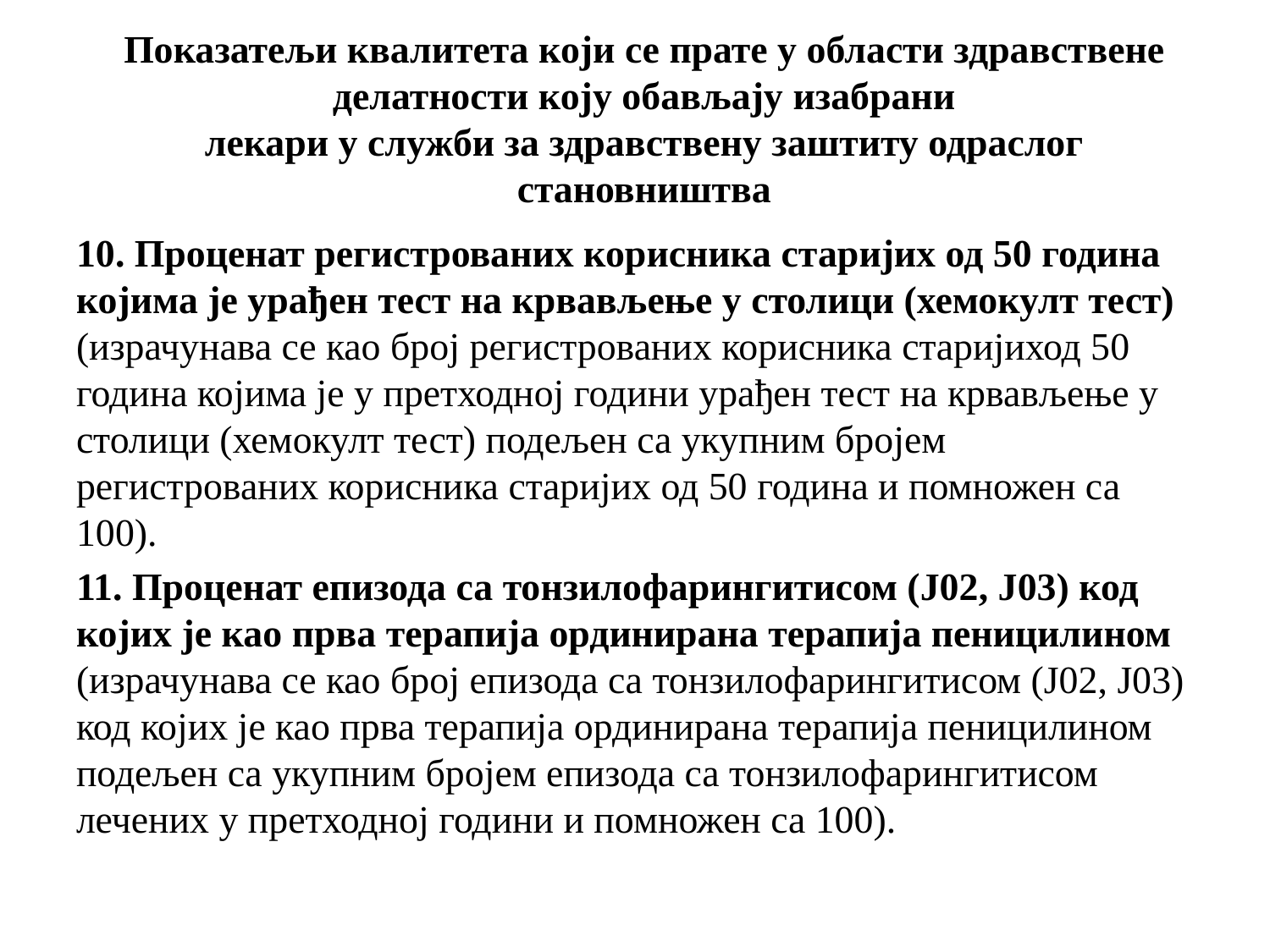

# Показатељи квалитета који се прате у области здравствене делатности коју обављају изабрани лекари у служби за здравствену заштиту одраслог становништва
10. Проценат регистрованих корисника старијих од 50 година којима је урађен тест на крвављење у столици (хемокулт тест) (израчунава се као број регистрованих корисника старијиход 50 година којима је у претходној години урађен тест на крвављење у столици (хемокулт тест) подељен са укупним бројем регистрованих корисника старијих од 50 година и помножен са 100).
11. Проценат епизода са тонзилофарингитисом (Ј02, Ј03) код којих је као прва терапија ординирана терапија пеницилином (израчунава се као број епизода са тонзилофарингитисом (Ј02, Ј03) код којих је као прва терапија ординирана терапија пеницилином подељен са укупним бројем епизода са тонзилофарингитисом лечених у претходној години и помножен са 100).